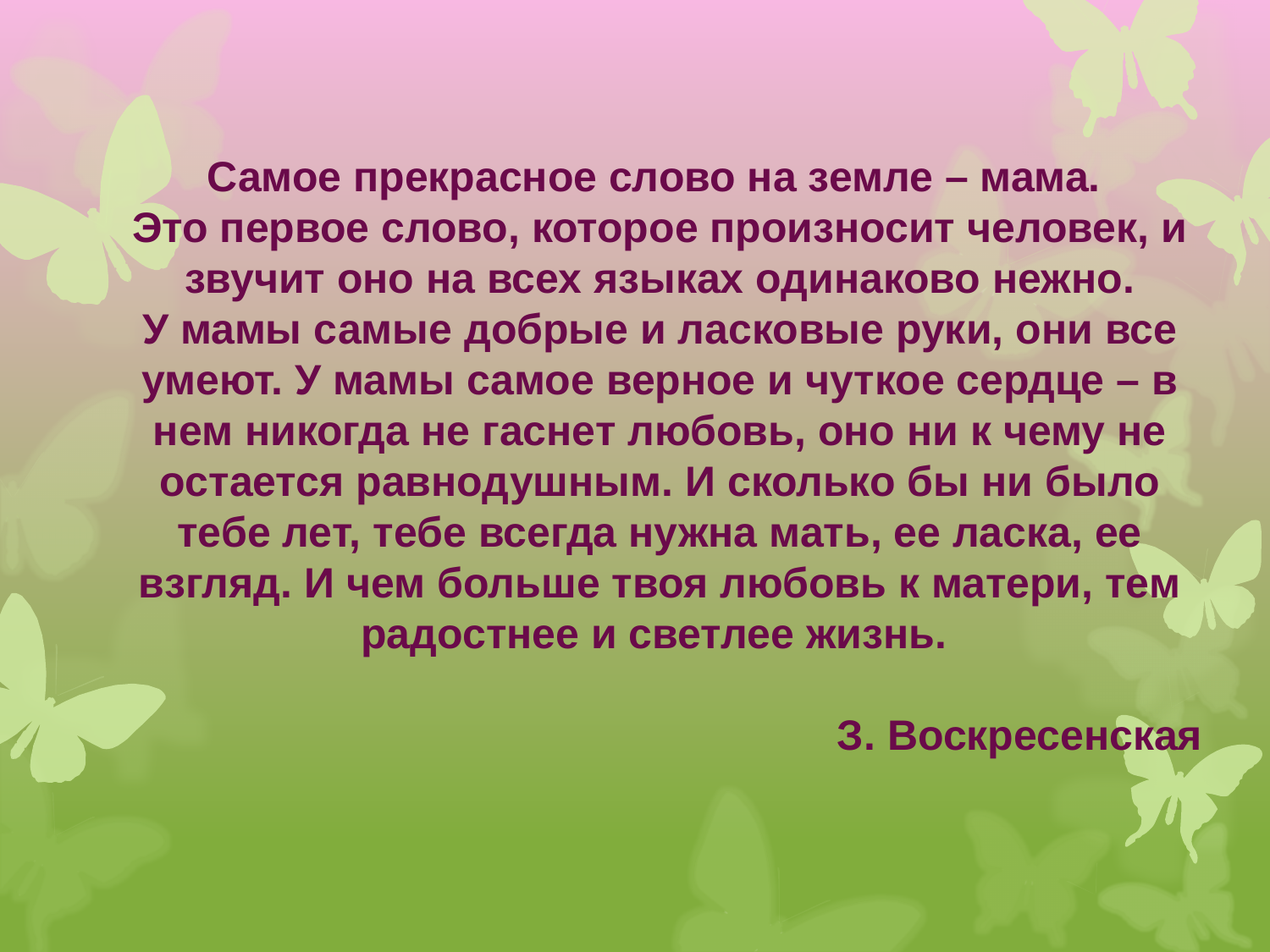

Самое прекрасное слово на земле – мама.
Это первое слово, которое произносит человек, и звучит оно на всех языках одинаково нежно.
У мамы самые добрые и ласковые руки, они все умеют. У мамы самое верное и чуткое сердце – в нем никогда не гаснет любовь, оно ни к чему не остается равнодушным. И сколько бы ни было тебе лет, тебе всегда нужна мать, ее ласка, ее взгляд. И чем больше твоя любовь к матери, тем радостнее и светлее жизнь.

З. Воскресенская